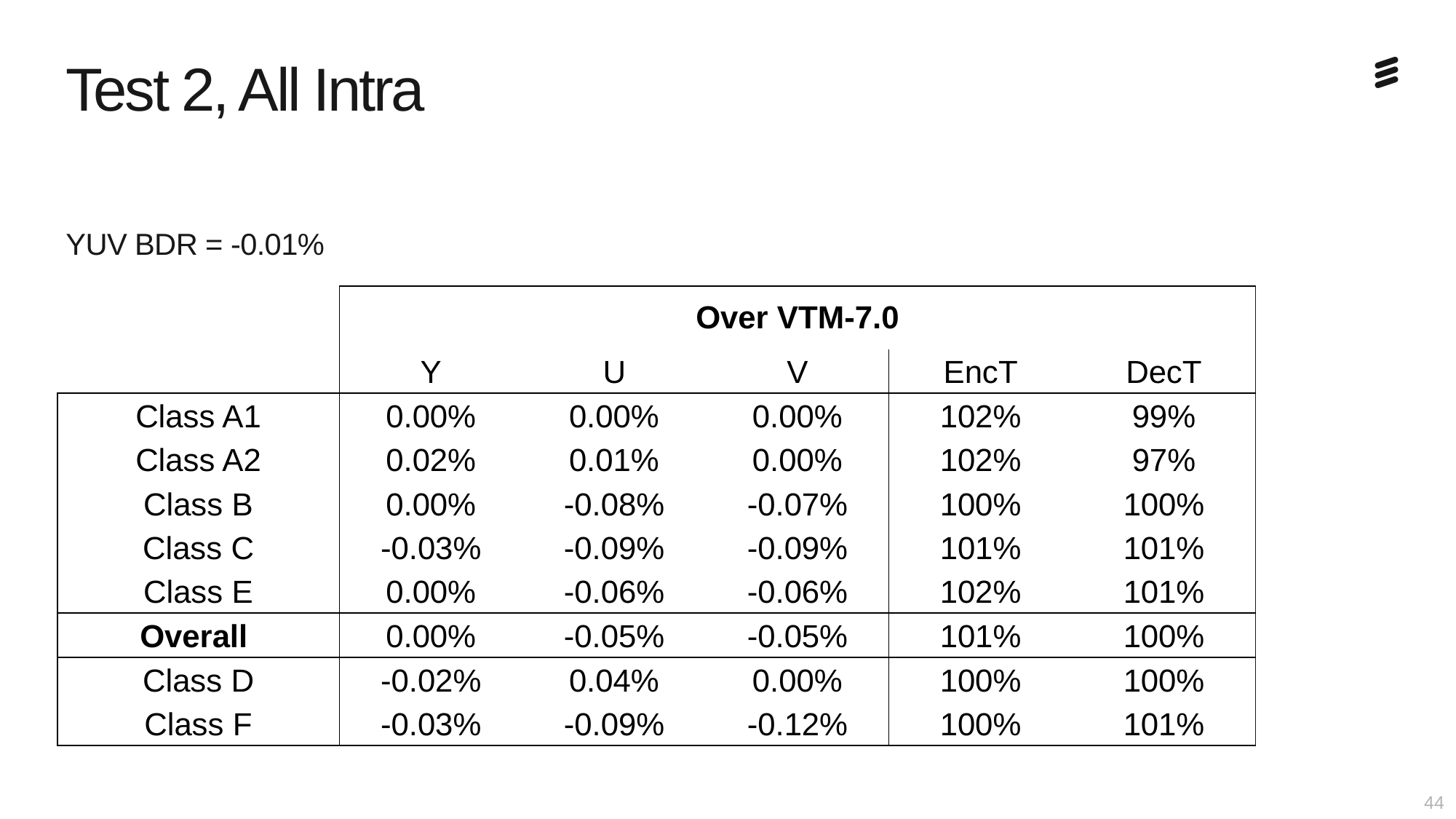

# Test 2, All Intra
YUV BDR = -0.01%
|  | Over VTM-7.0 |  |  |  |  |
| --- | --- | --- | --- | --- | --- |
|  | Y | U | V | EncT | DecT |
| Class A1 | 0.00% | 0.00% | 0.00% | 102% | 99% |
| Class A2 | 0.02% | 0.01% | 0.00% | 102% | 97% |
| Class B | 0.00% | -0.08% | -0.07% | 100% | 100% |
| Class C | -0.03% | -0.09% | -0.09% | 101% | 101% |
| Class E | 0.00% | -0.06% | -0.06% | 102% | 101% |
| Overall | 0.00% | -0.05% | -0.05% | 101% | 100% |
| Class D | -0.02% | 0.04% | 0.00% | 100% | 100% |
| Class F | -0.03% | -0.09% | -0.12% | 100% | 101% |
44